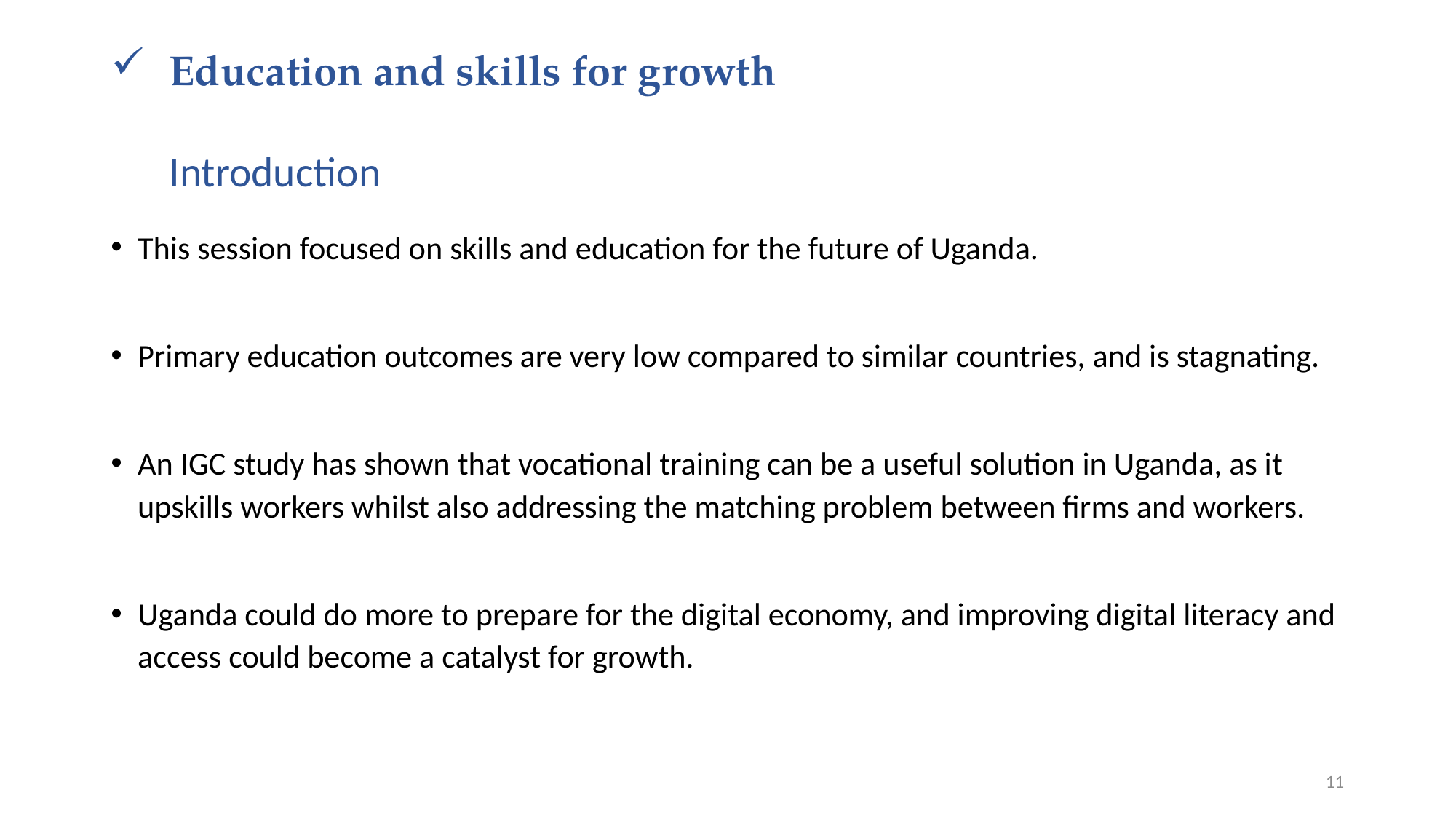

# Education and skills for growth Introduction
This session focused on skills and education for the future of Uganda.

Primary education outcomes are very low compared to similar countries, and is stagnating.

An IGC study has shown that vocational training can be a useful solution in Uganda, as it upskills workers whilst also addressing the matching problem between firms and workers.

Uganda could do more to prepare for the digital economy, and improving digital literacy and access could become a catalyst for growth.

11